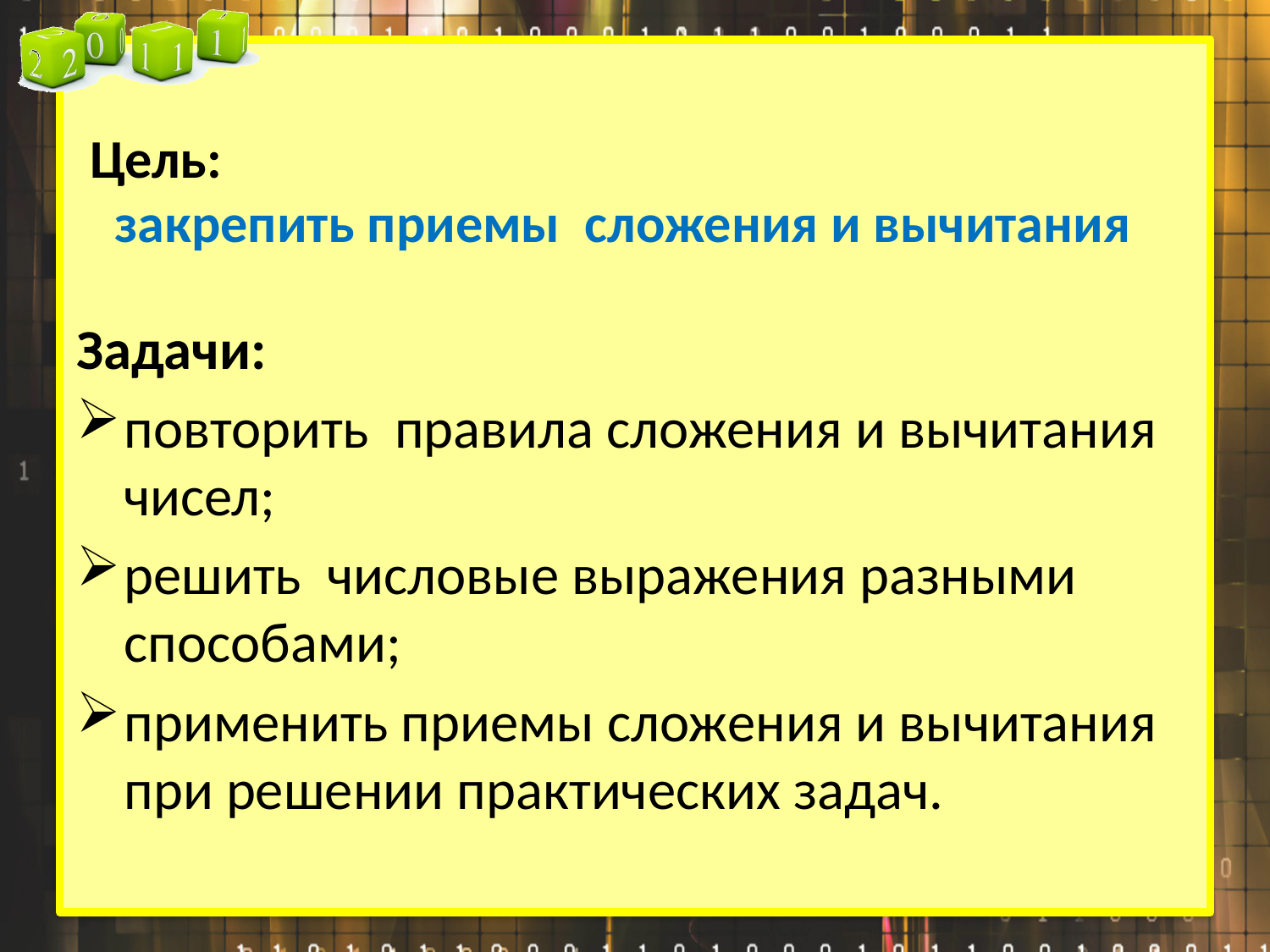

# Цель: закрепить приемы  сложения и вычитания
Задачи:
повторить  правила сложения и вычитания чисел;
решить  числовые выражения разными способами;
применить приемы сложения и вычитания при решении практических задач.